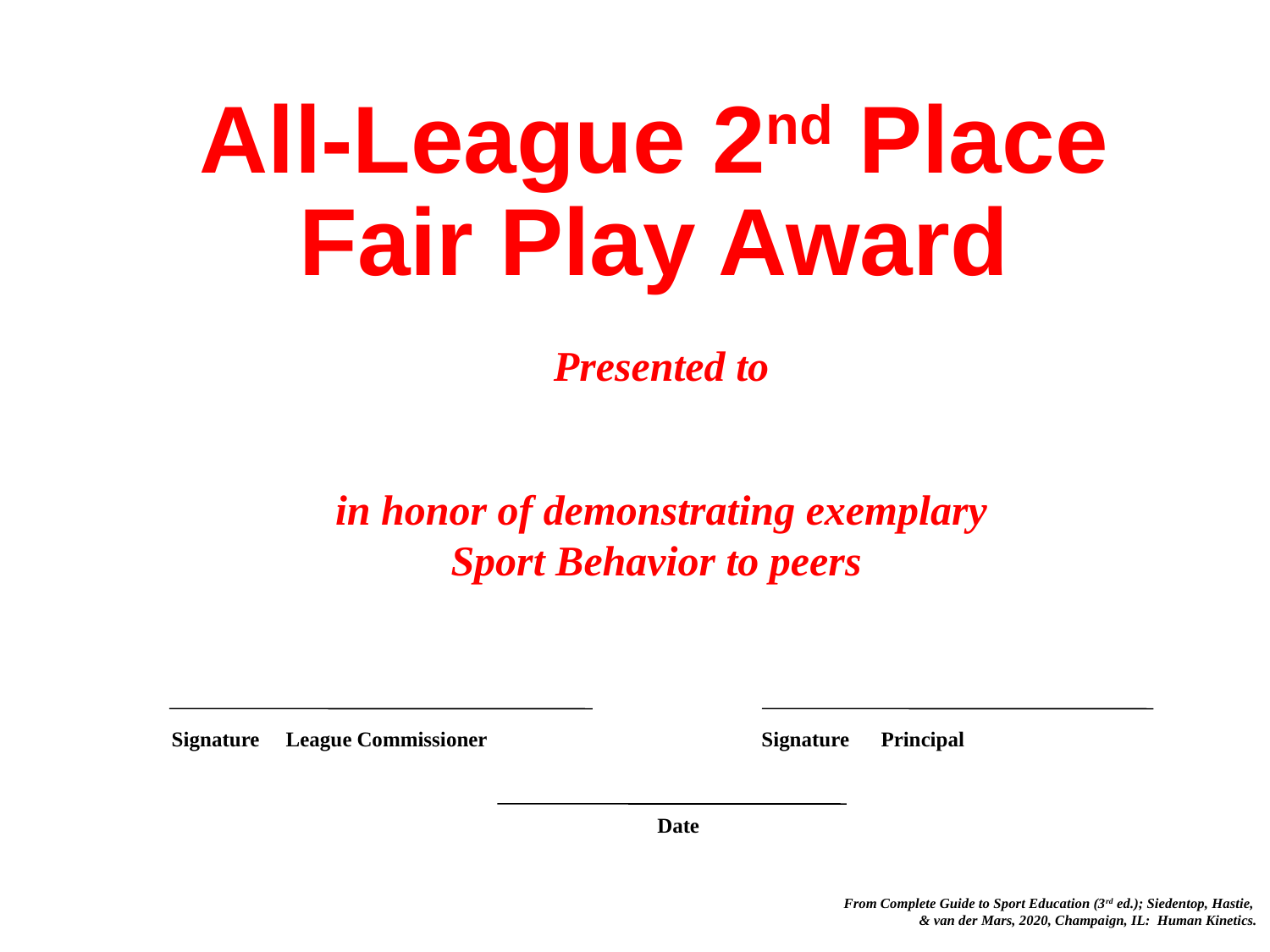

All-League 2nd Place
Fair Play Award
Presented to

in honor of demonstrating exemplary
Sport Behavior to peers

Signature     League Commissioner
Signature      Principal

Date
From Complete Guide to Sport Education (3rd ed.); Siedentop, Hastie,
& van der Mars, 2020, Champaign, IL:  Human Kinetics.